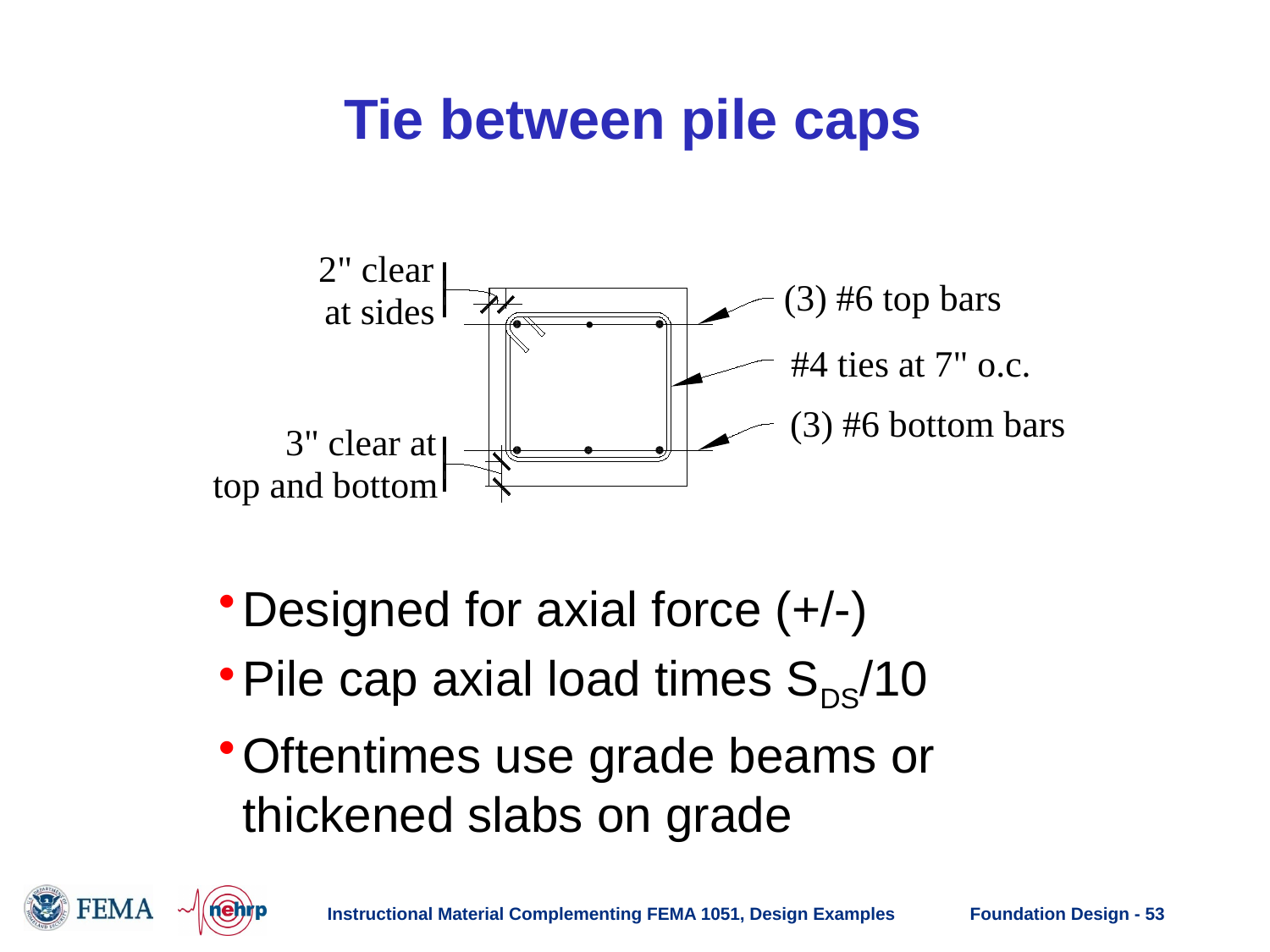

# Tie between pile caps

2" clear

(3) #6 top bars
at sides

#4 ties at 7" o.c.

(3) #6 bottom bars
3" clear at

top and bottom

Designed for axial force (+/-)
Pile cap axial load times SDS/10
Oftentimes use grade beams or thickened slabs on grade
Instructional Material Complementing FEMA 1051, Design Examples
Foundation Design - 53